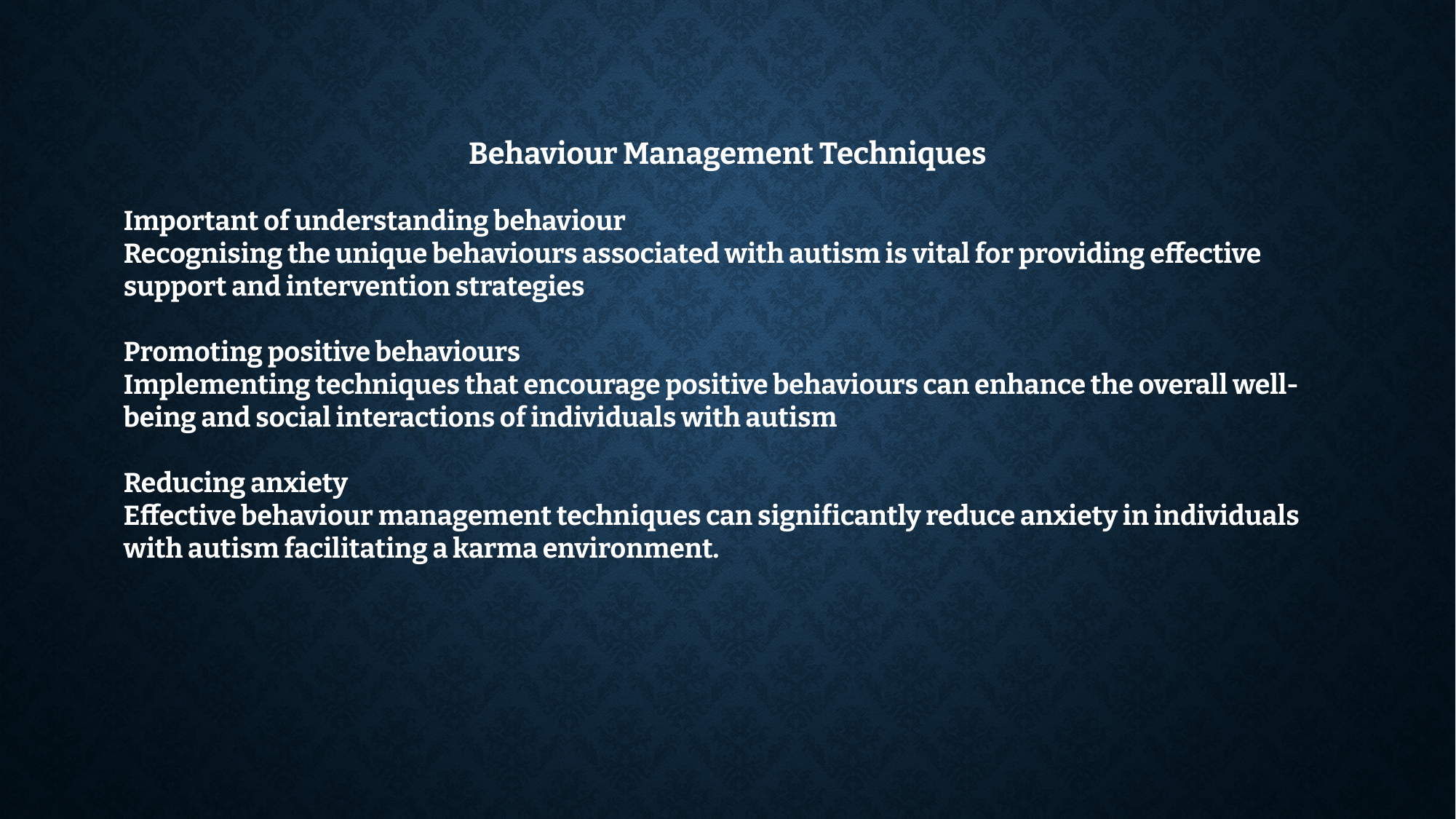

Behaviour Management Techniques

Important of understanding behaviour
Recognising the unique behaviours associated with autism is vital for providing effective support and intervention strategies

Promoting positive behaviours
Implementing techniques that encourage positive behaviours can enhance the overall well-being and social interactions of individuals with autism

Reducing anxiety
Effective behaviour management techniques can significantly reduce anxiety in individuals with autism facilitating a karma environment.